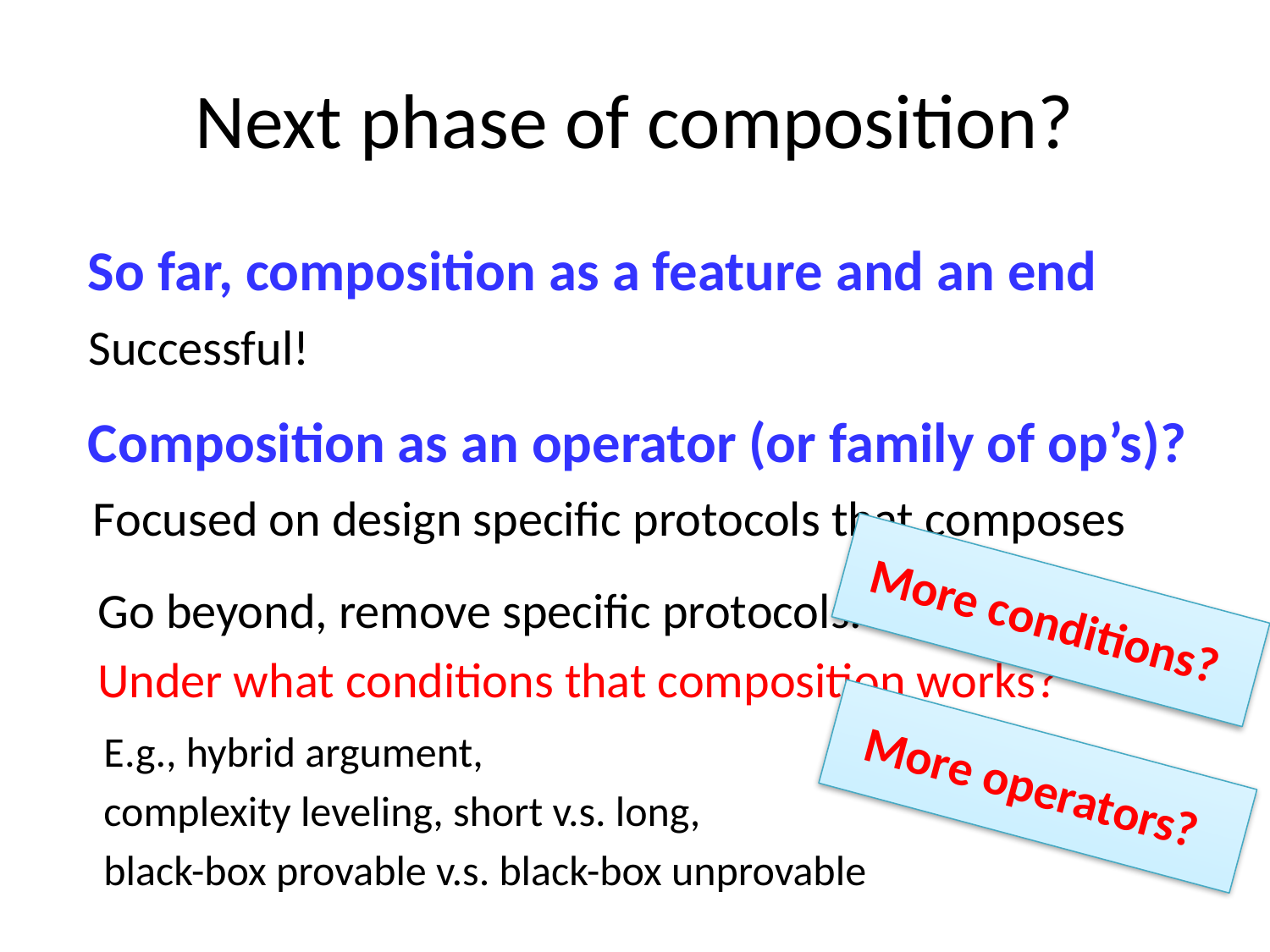

# Next phase of composition?
So far, composition as a feature and an end
Successful!
Composition as an operator (or family of op’s)?
Focused on design specific protocols that composes
More conditions?
Go beyond, remove specific protocols.
Under what conditions that composition works?
E.g., hybrid argument,
complexity leveling, short v.s. long,
black-box provable v.s. black-box unprovable
More operators?